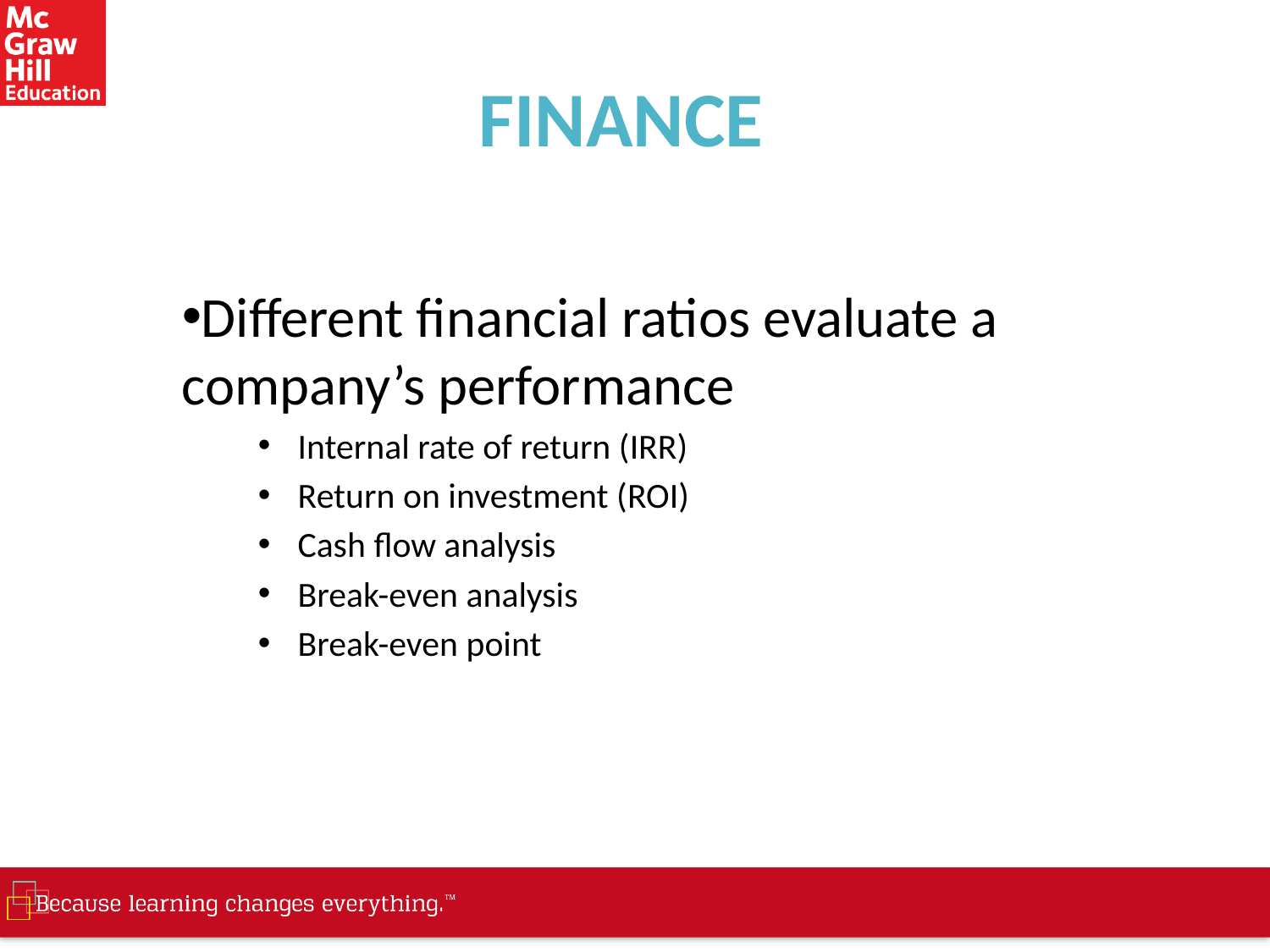

# FINANCE
Different financial ratios evaluate a company’s performance
Internal rate of return (IRR)
Return on investment (ROI)
Cash flow analysis
Break-even analysis
Break-even point